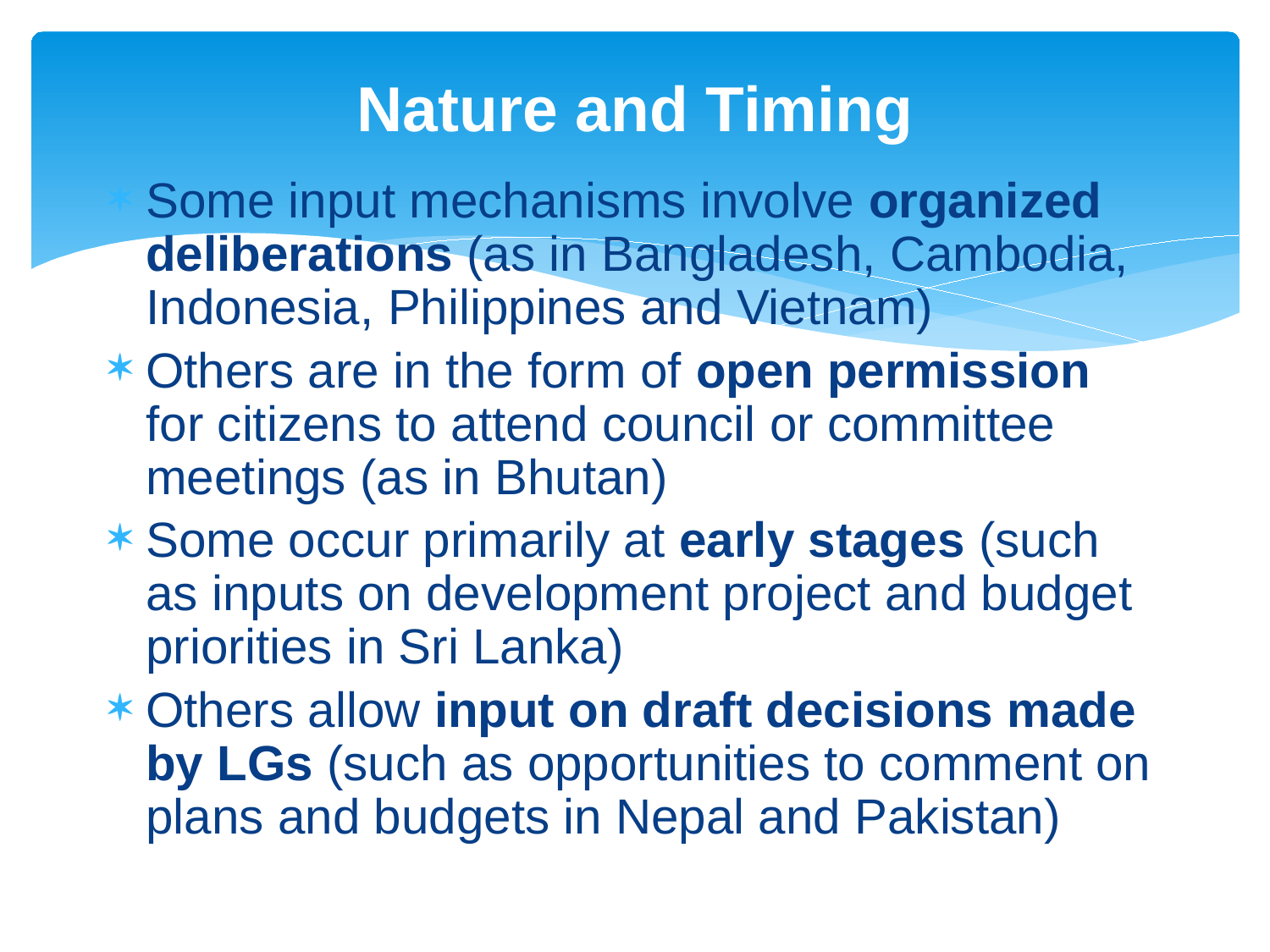

# Nature and Timing
Some input mechanisms involve organized deliberations (as in Bangladesh, Cambodia, Indonesia, Philippines and Vietnam)
Others are in the form of open permission for citizens to attend council or committee meetings (as in Bhutan)
Some occur primarily at early stages (such as inputs on development project and budget priorities in Sri Lanka)
Others allow input on draft decisions made by LGs (such as opportunities to comment on plans and budgets in Nepal and Pakistan)